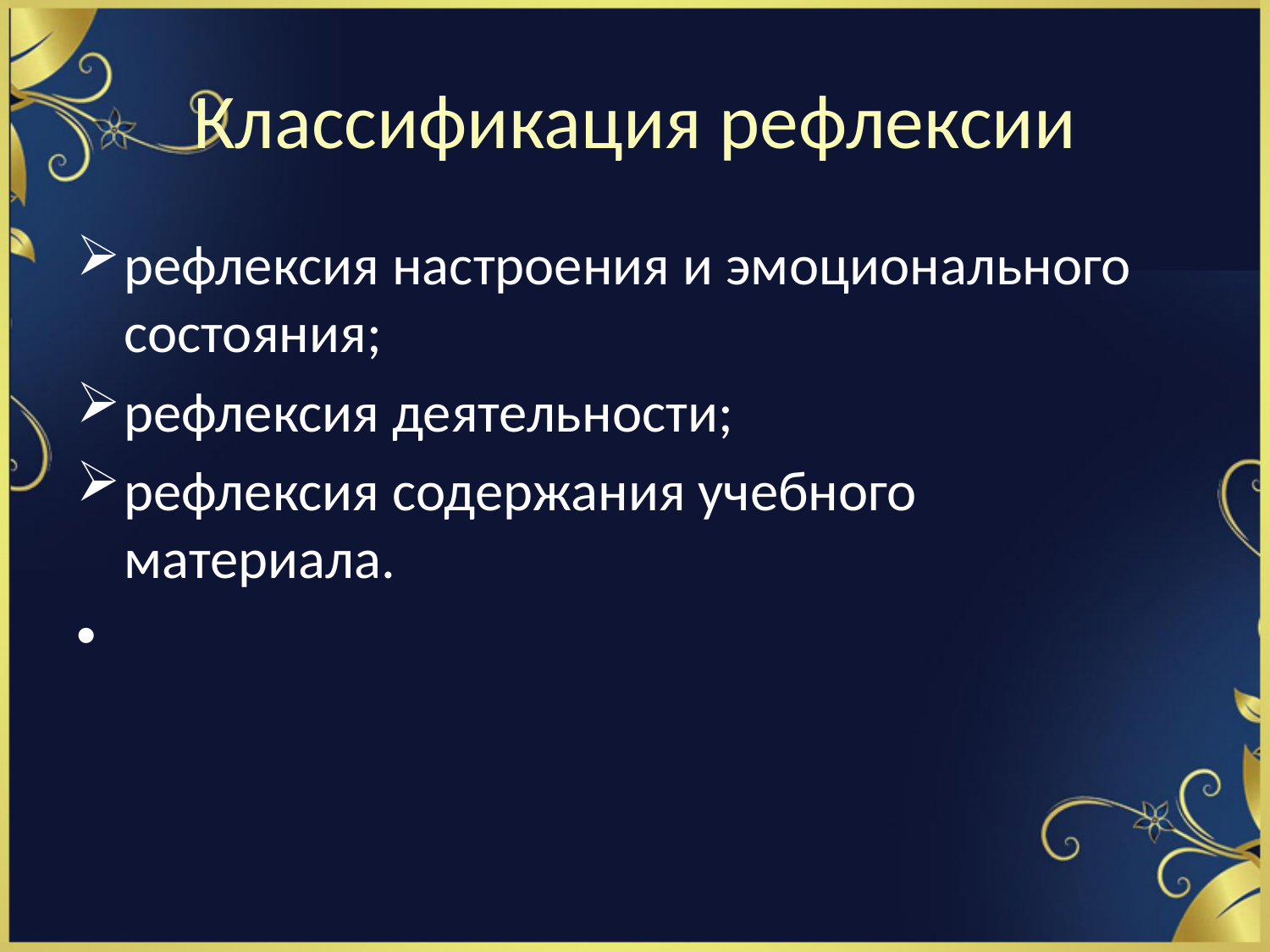

# Классификация рефлексии
рефлексия настроения и эмоционального состояния;
рефлексия деятельности;
рефлексия содержания учебного материала.